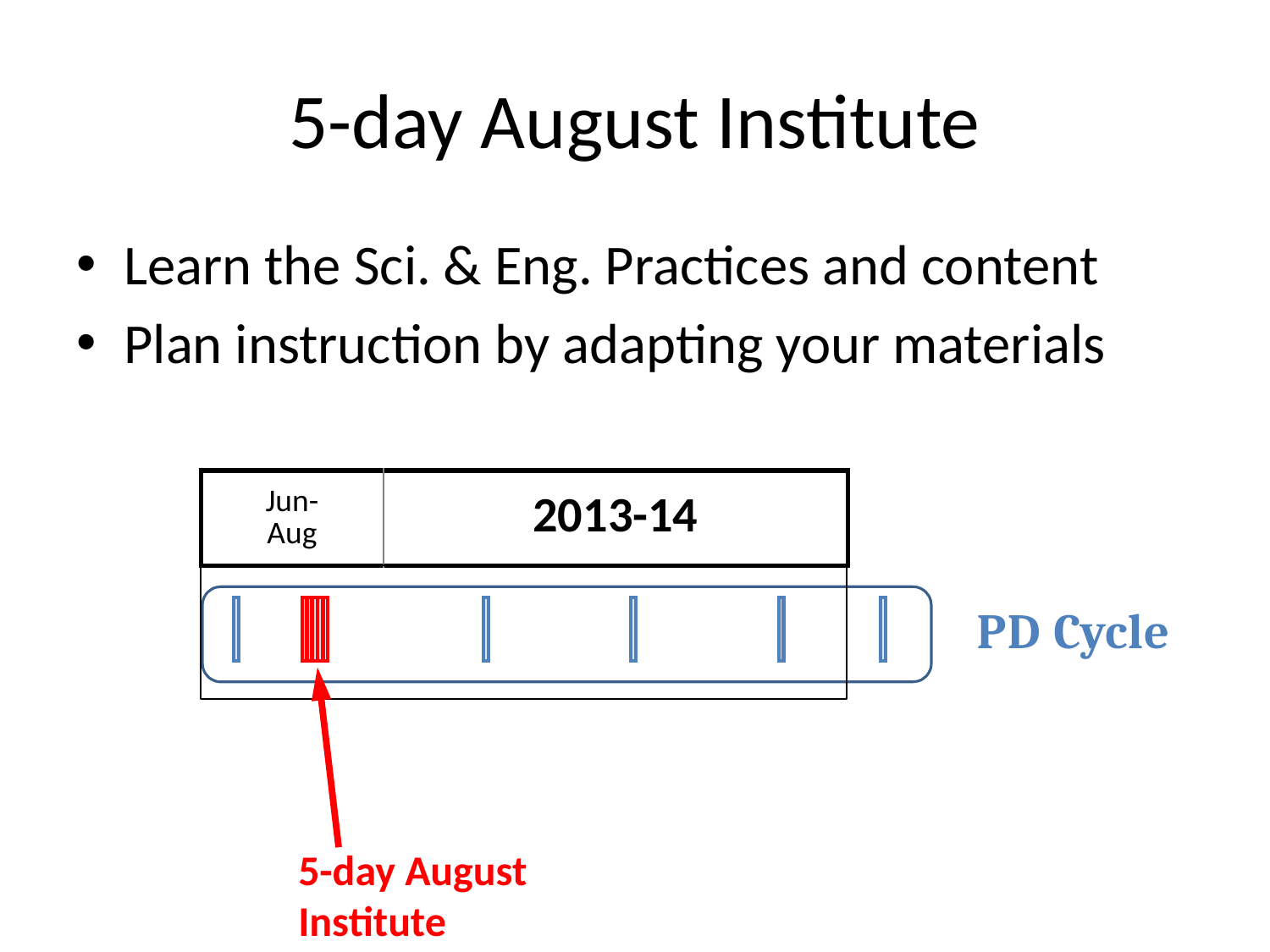

# 5-day August Institute
Learn the Sci. & Eng. Practices and content
Plan instruction by adapting your materials

| Jun- Aug | 2013-14 |
| --- | --- |

PD Cycle

5-day August Institute